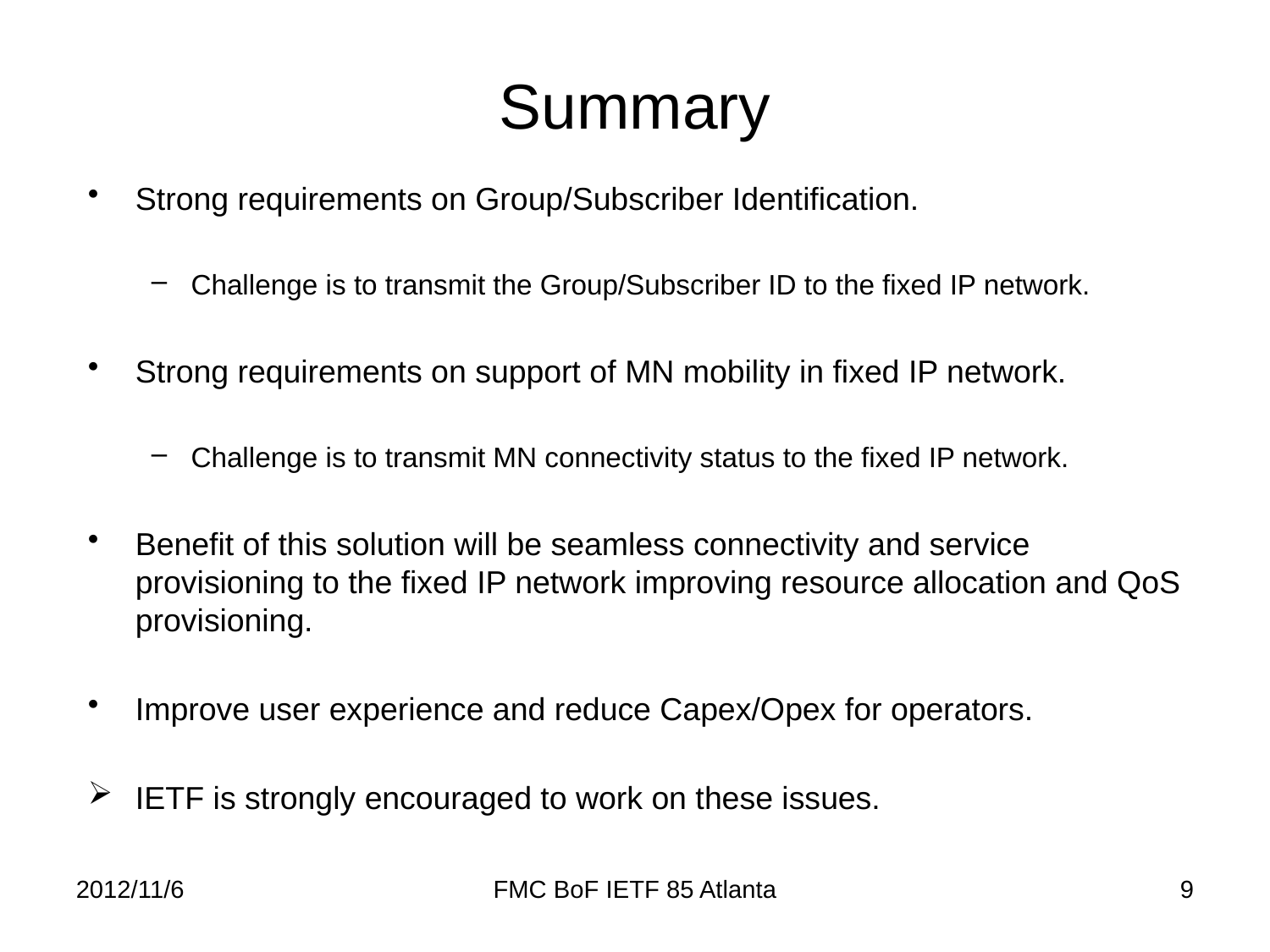

Summary
Strong requirements on Group/Subscriber Identification.

Challenge is to transmit the Group/Subscriber ID to the fixed IP network.

Strong requirements on support of MN mobility in fixed IP network.

Challenge is to transmit MN connectivity status to the fixed IP network.

Benefit of this solution will be seamless connectivity and service provisioning to the fixed IP network improving resource allocation and QoS provisioning.

Improve user experience and reduce Capex/Opex for operators.

IETF is strongly encouraged to work on these issues.
2012/11/6
FMC BoF IETF 85 Atlanta
9